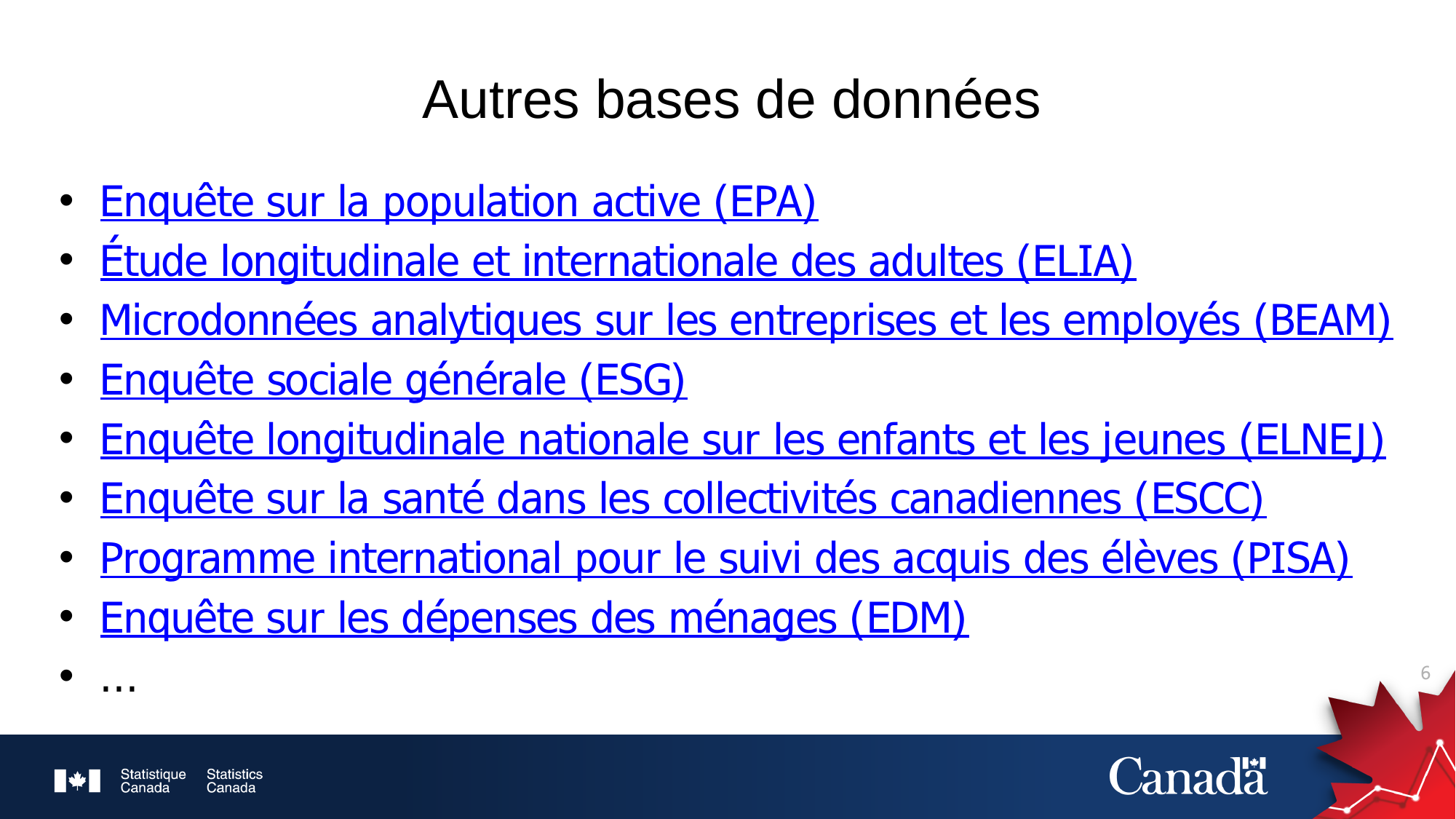

# Autres bases de données
Enquête sur la population active (EPA)
Étude longitudinale et internationale des adultes (ELIA)
Microdonnées analytiques sur les entreprises et les employés (BEAM)
Enquête sociale générale (ESG)
Enquête longitudinale nationale sur les enfants et les jeunes (ELNEJ)
Enquête sur la santé dans les collectivités canadiennes (ESCC)
Programme international pour le suivi des acquis des élèves (PISA)
Enquête sur les dépenses des ménages (EDM)
...
6